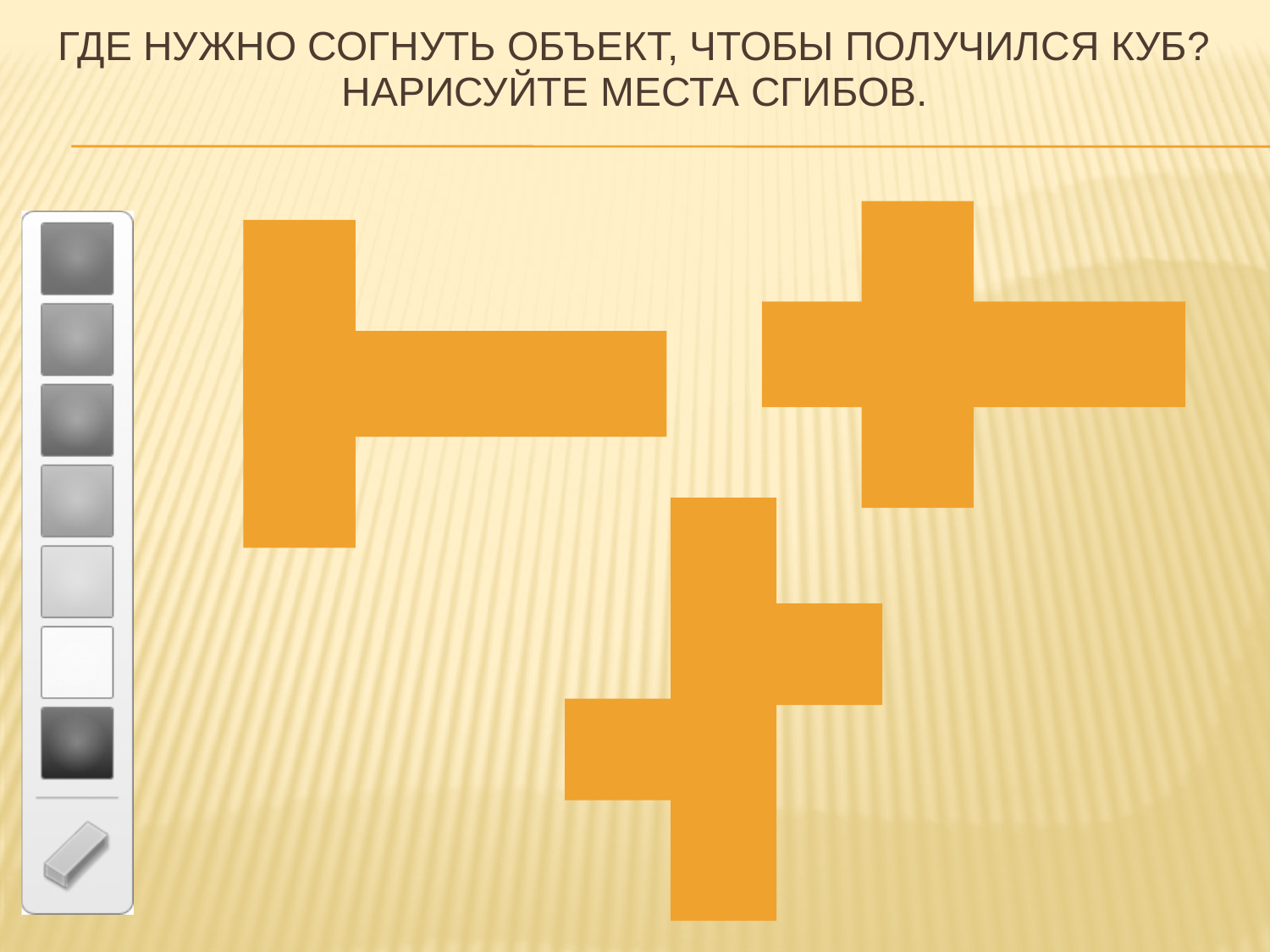

Где нужно согнуть объект, чтобы получился куб? Нарисуйте места сгибов.